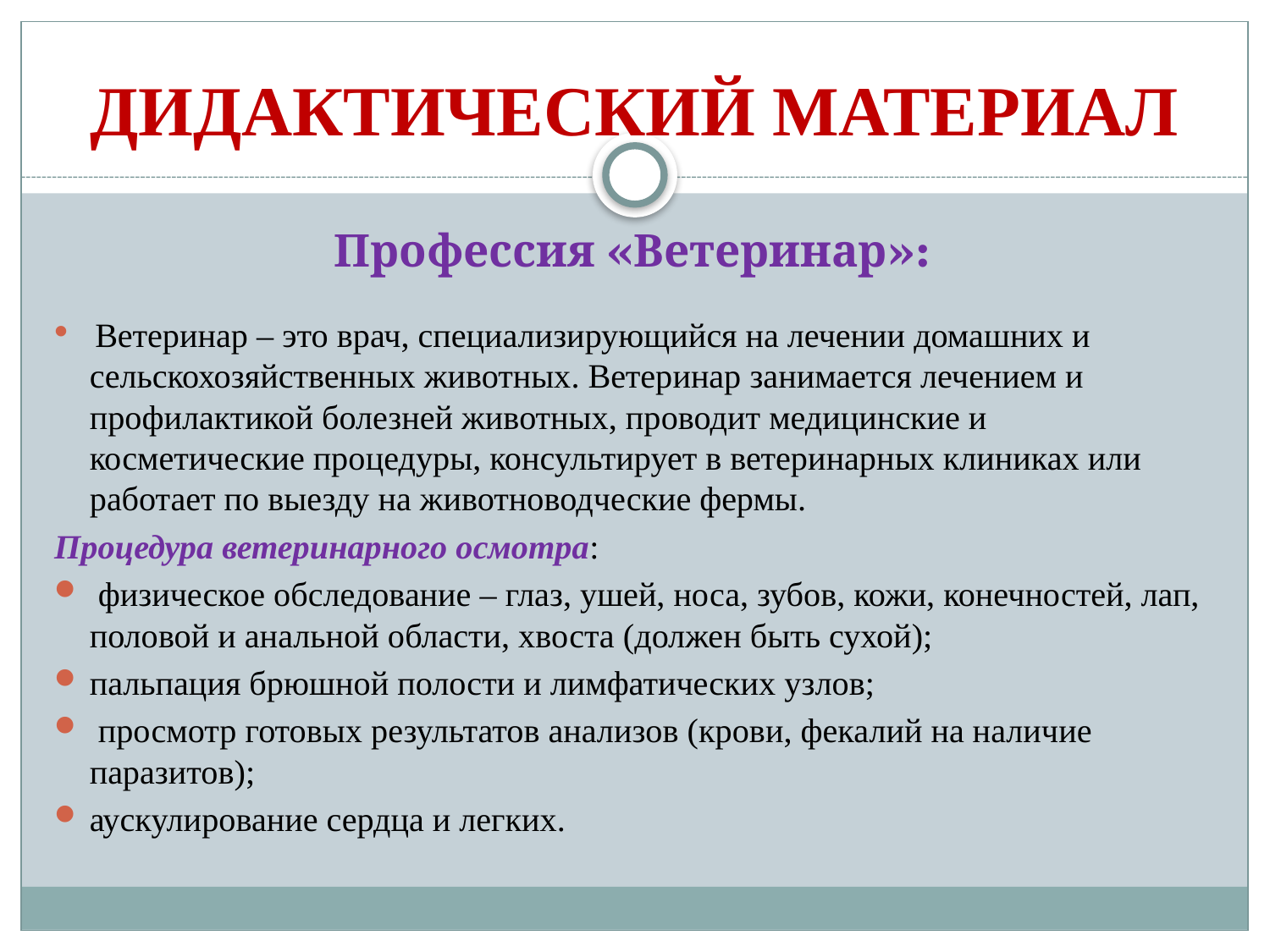

# ДИДАКТИЧЕСКИЙ МАТЕРИАЛ
Профессия «Ветеринар»:

 Ветеринар – это врач, специализирующийся на лечении домашних и сельскохозяйственных животных. Ветеринар занимается лечением и профилактикой болезней животных, проводит медицинские и косметические процедуры, консультирует в ветеринарных клиниках или работает по выезду на животноводческие фермы.
Процедура ветеринарного осмотра:
 физическое обследование – глаз, ушей, носа, зубов, кожи, конечностей, лап, половой и анальной области, хвоста (должен быть сухой);
пальпация брюшной полости и лимфатических узлов;
 просмотр готовых результатов анализов (крови, фекалий на наличие паразитов);
аускулирование сердца и легких.